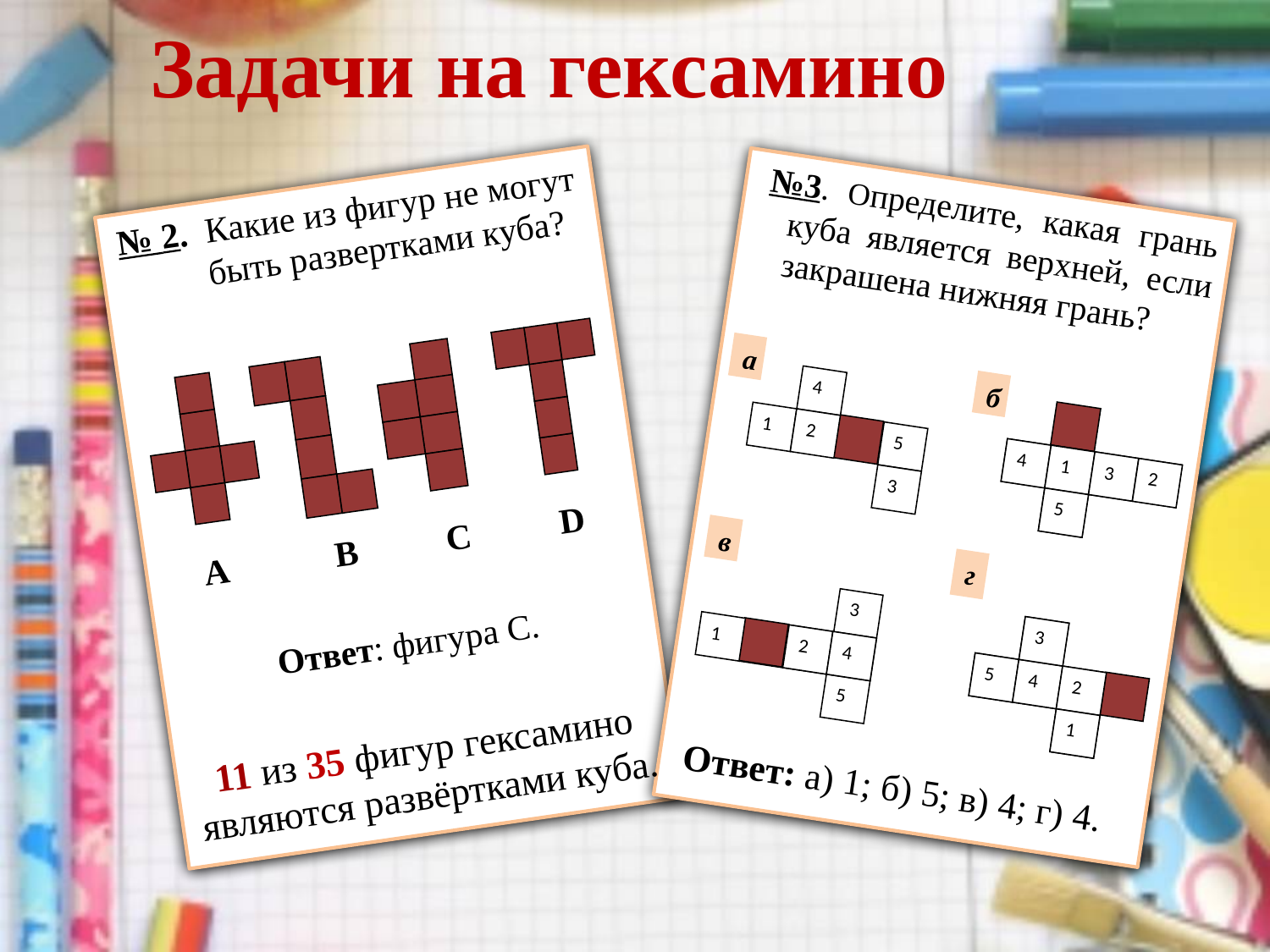

Задачи на гексамино
№ 2.  Какие из фигур не могут
        быть развертками куба?

     А            В          С          D

Ответ: фигура C.

№3. Определите, какая грань куба является верхней, если закрашена нижняя грань?

 Ответ: а) 1; б) 5; в) 4; г) 4.
а
б

4

4

1

3

2

1
2
5

5
3
г
в
3

3

1

2
4

5

4

2
5

1
11 из 35 фигур гексамино являются развёртками куба.